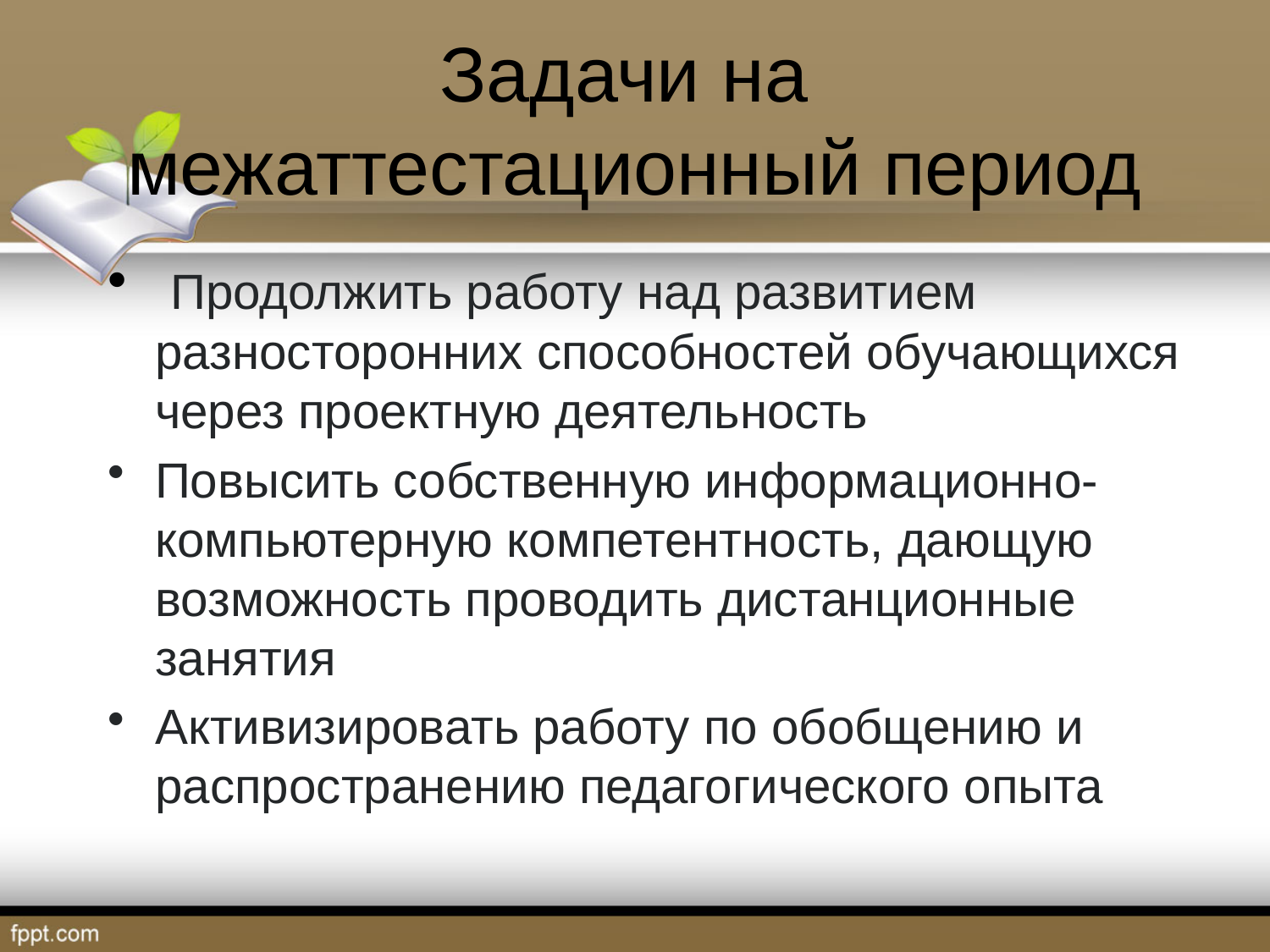

# Задачи на  межаттестационный период
 Продолжить работу над развитием разносторонних способностей обучающихся через проектную деятельность
Повысить собственную информационно-компьютерную компетентность, дающую возможность проводить дистанционные занятия
Активизировать работу по обобщению и распространению педагогического опыта